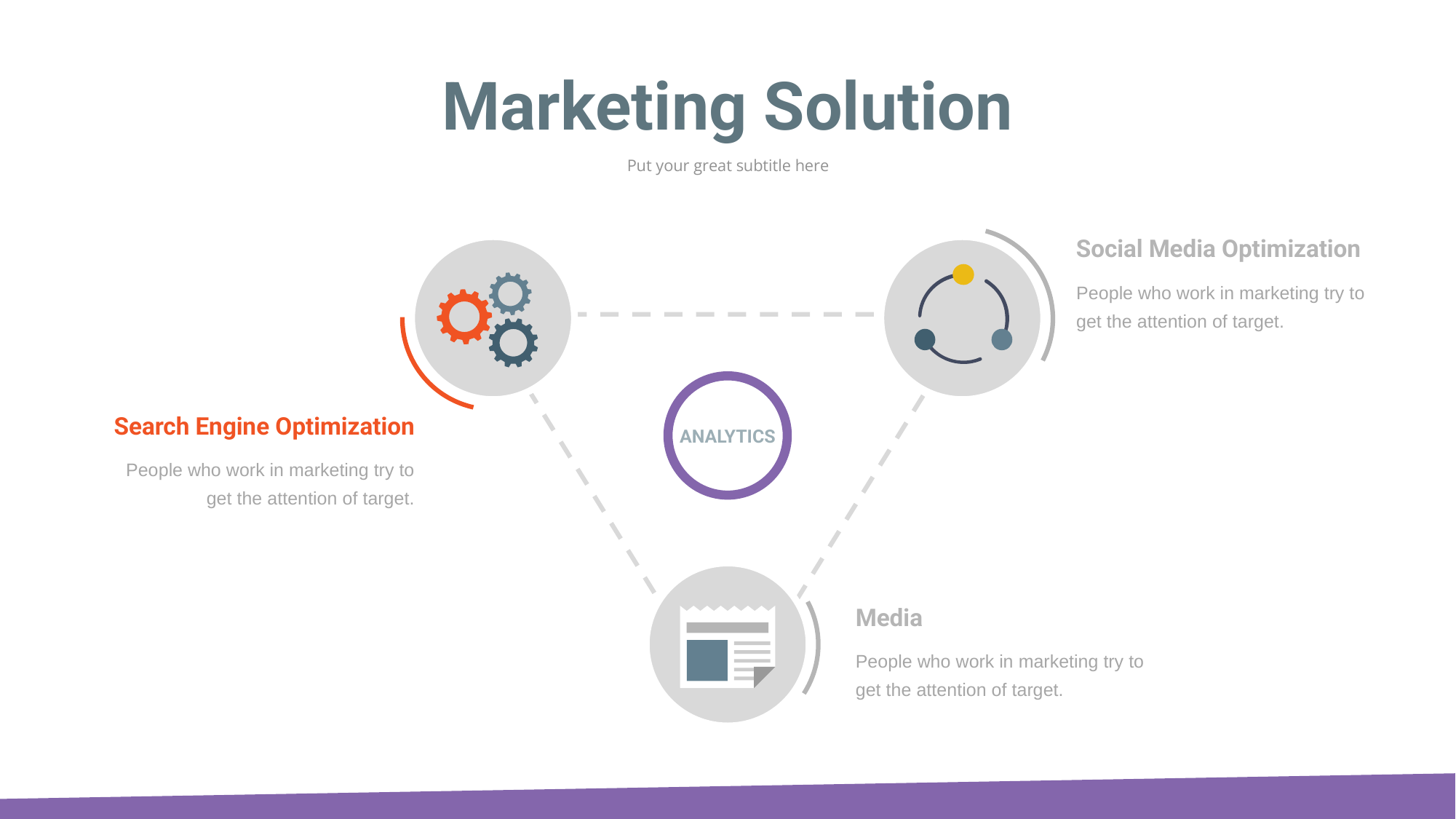

Marketing Solution
Put your great subtitle here
Social Media Optimization

People who work in marketing try to get the attention of target.

ANALYTICS
Search Engine Optimization
People who work in marketing try to get the attention of target.

Media

Paid
Media
People who work in marketing try to get the attention of target.